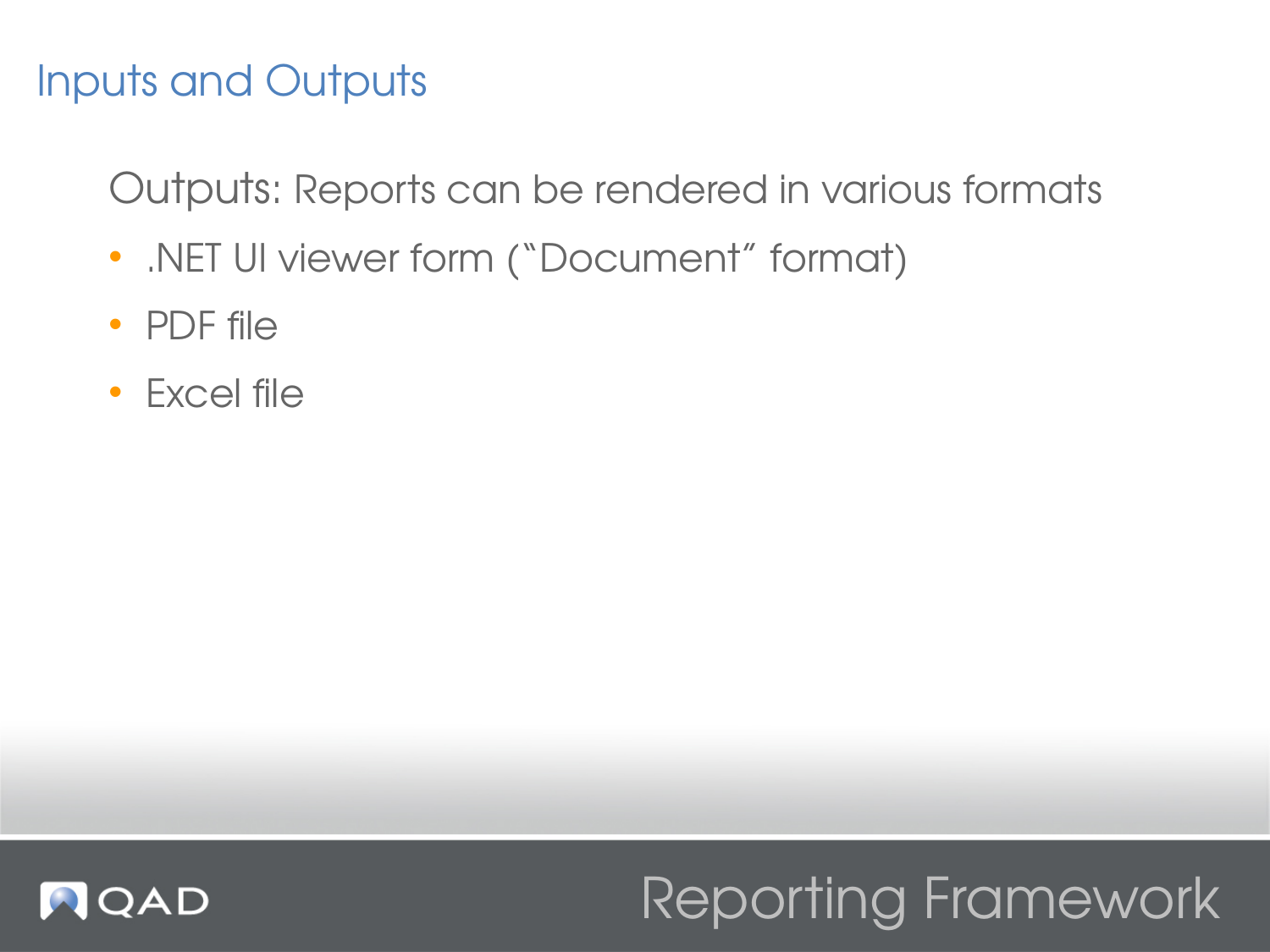

Inputs and Outputs
Outputs: Reports can be rendered in various formats
.NET UI viewer form (“Document” format)
PDF file
Excel file

# Reporting Framework